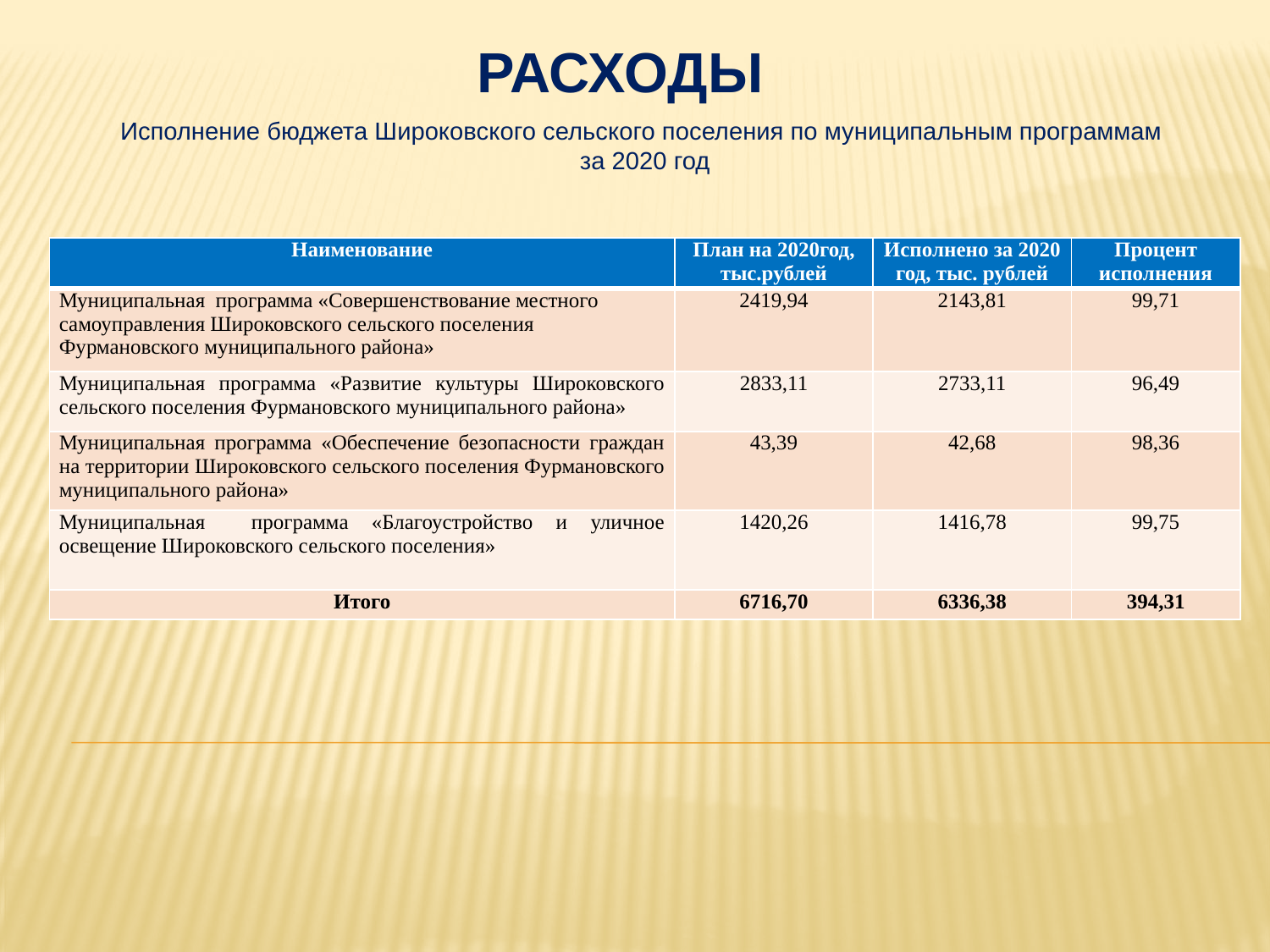

РАСХОДЫ
Исполнение бюджета Широковского сельского поселения по муниципальным программам
за 2020 год
| Наименование | План на 2020год, тыс.рублей | Исполнено за 2020 год, тыс. рублей | Процент исполнения |
| --- | --- | --- | --- |
| Муниципальная программа «Совершенствование местного самоуправления Широковского сельского поселения Фурмановского муниципального района» | 2419,94 | 2143,81 | 99,71 |
| Муниципальная программа «Развитие культуры Широковского сельского поселения Фурмановского муниципального района» | 2833,11 | 2733,11 | 96,49 |
| Муниципальная программа «Обеспечение безопасности граждан на территории Широковского сельского поселения Фурмановского муниципального района» | 43,39 | 42,68 | 98,36 |
| Муниципальная программа «Благоустройство и уличное освещение Широковского сельского поселения» | 1420,26 | 1416,78 | 99,75 |
| Итого | 6716,70 | 6336,38 | 394,31 |